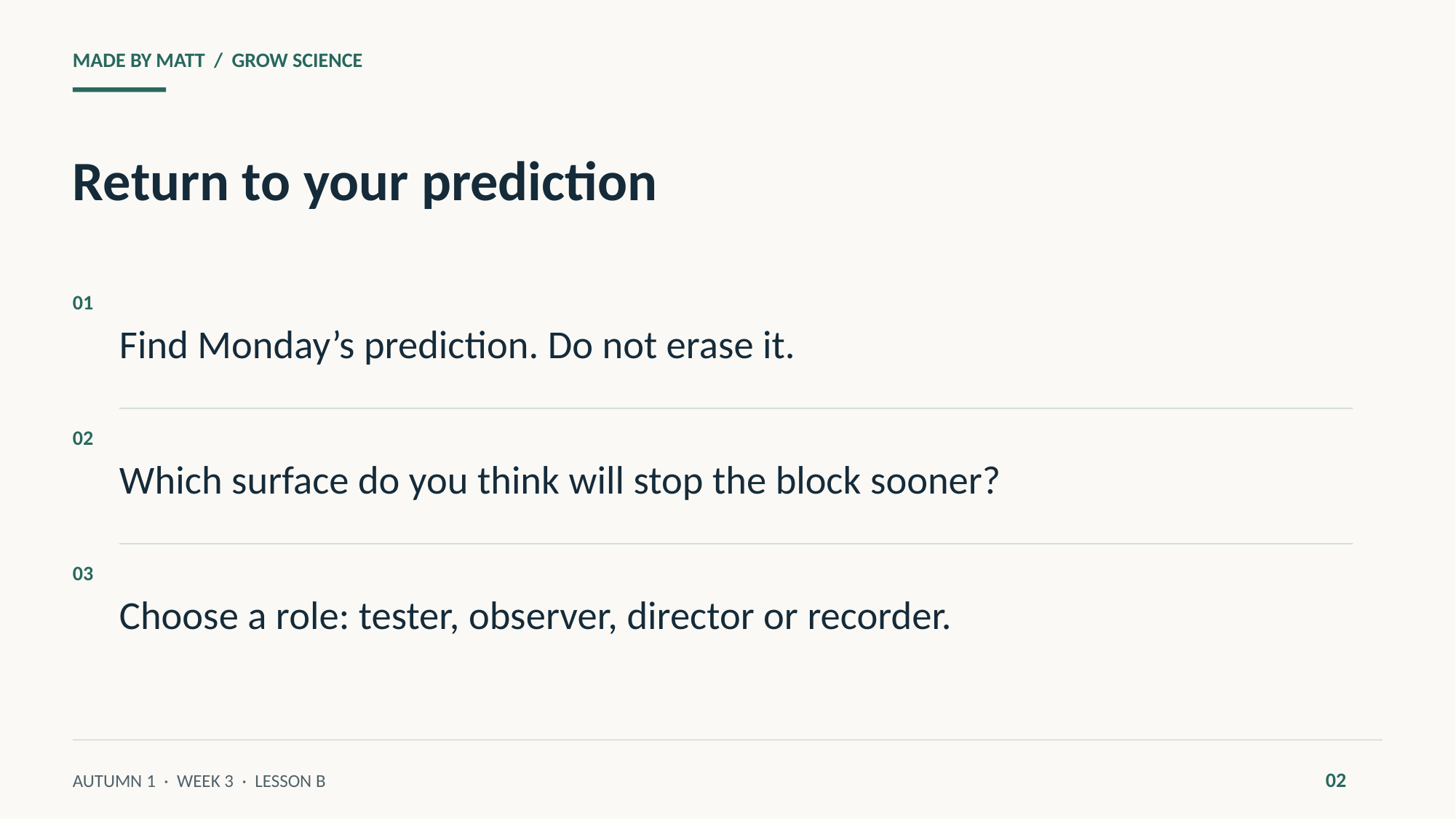

MADE BY MATT  /  GROW SCIENCE

Return to your prediction
Find Monday’s prediction. Do not erase it.
01

Which surface do you think will stop the block sooner?
02

Choose a role: tester, observer, director or recorder.
03

02
AUTUMN 1  ·  WEEK 3  ·  LESSON B